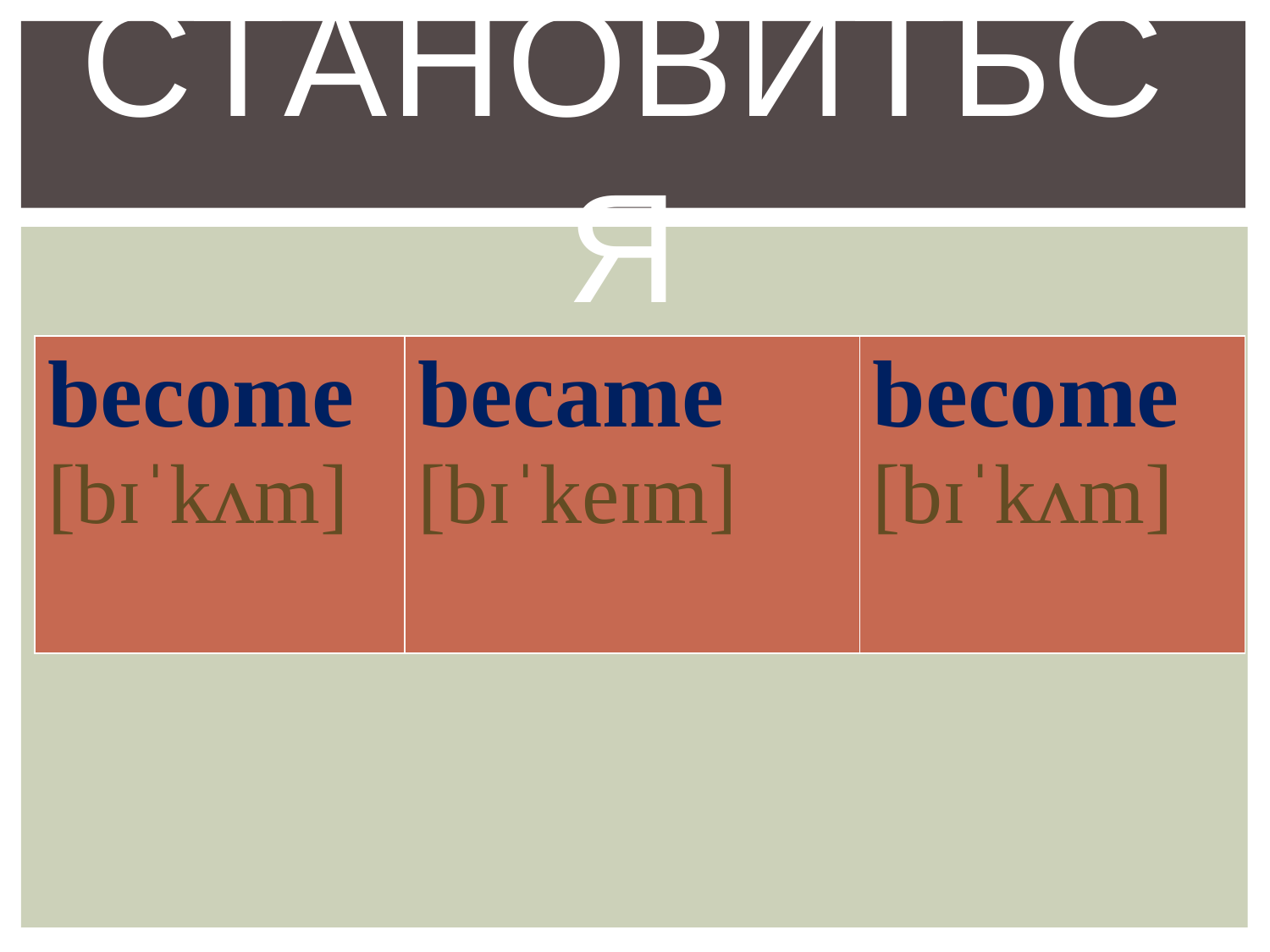

# становиться
| become [bɪˈkʌm] | became [bɪˈkeɪm] | become [bɪˈkʌm] |
| --- | --- | --- |